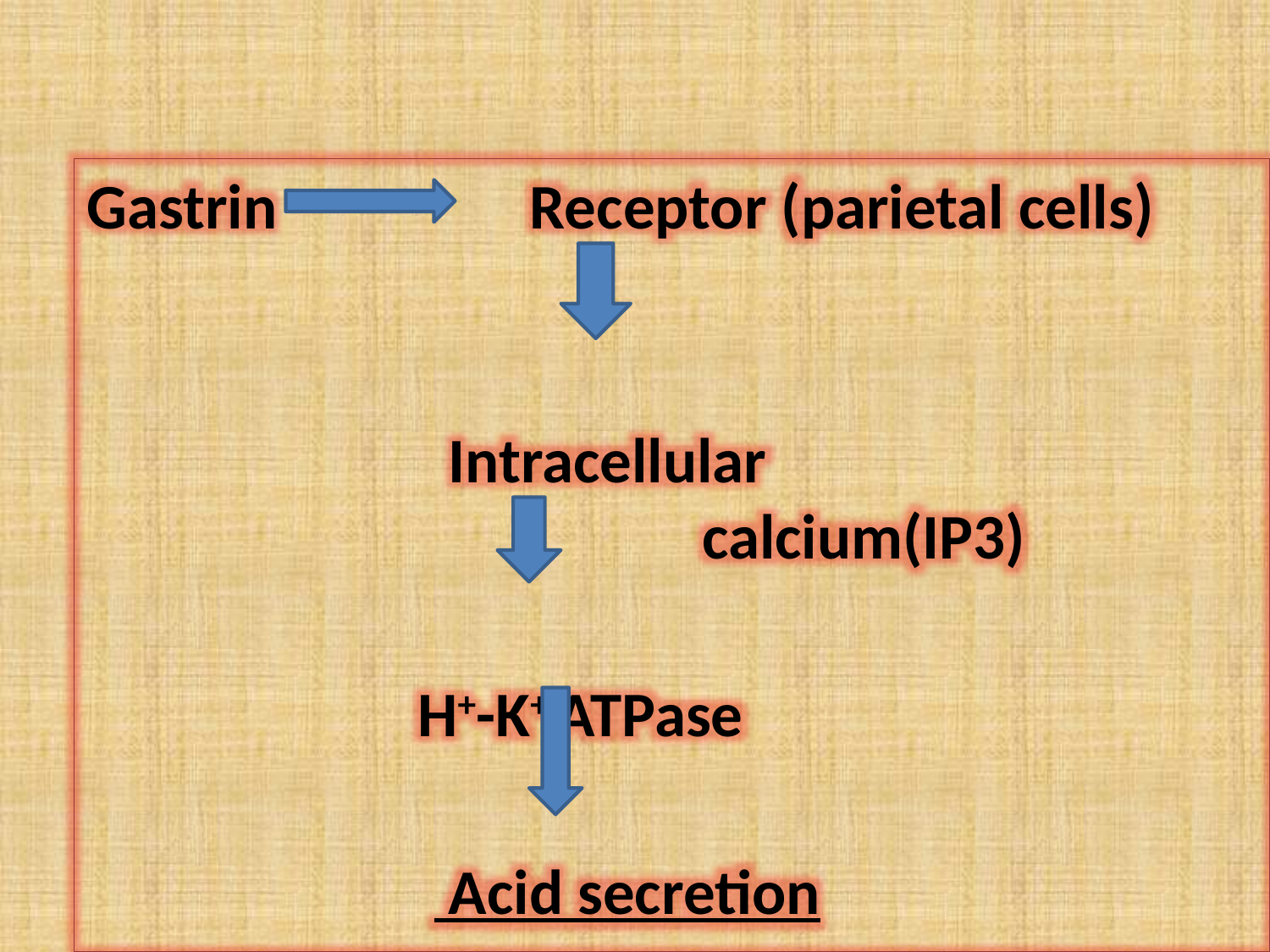

Gastrin		 Receptor (parietal cells)

		             Intracellular 				                 	             calcium(IP3)

                       H+-K+ ATPase

		             Acid secretion